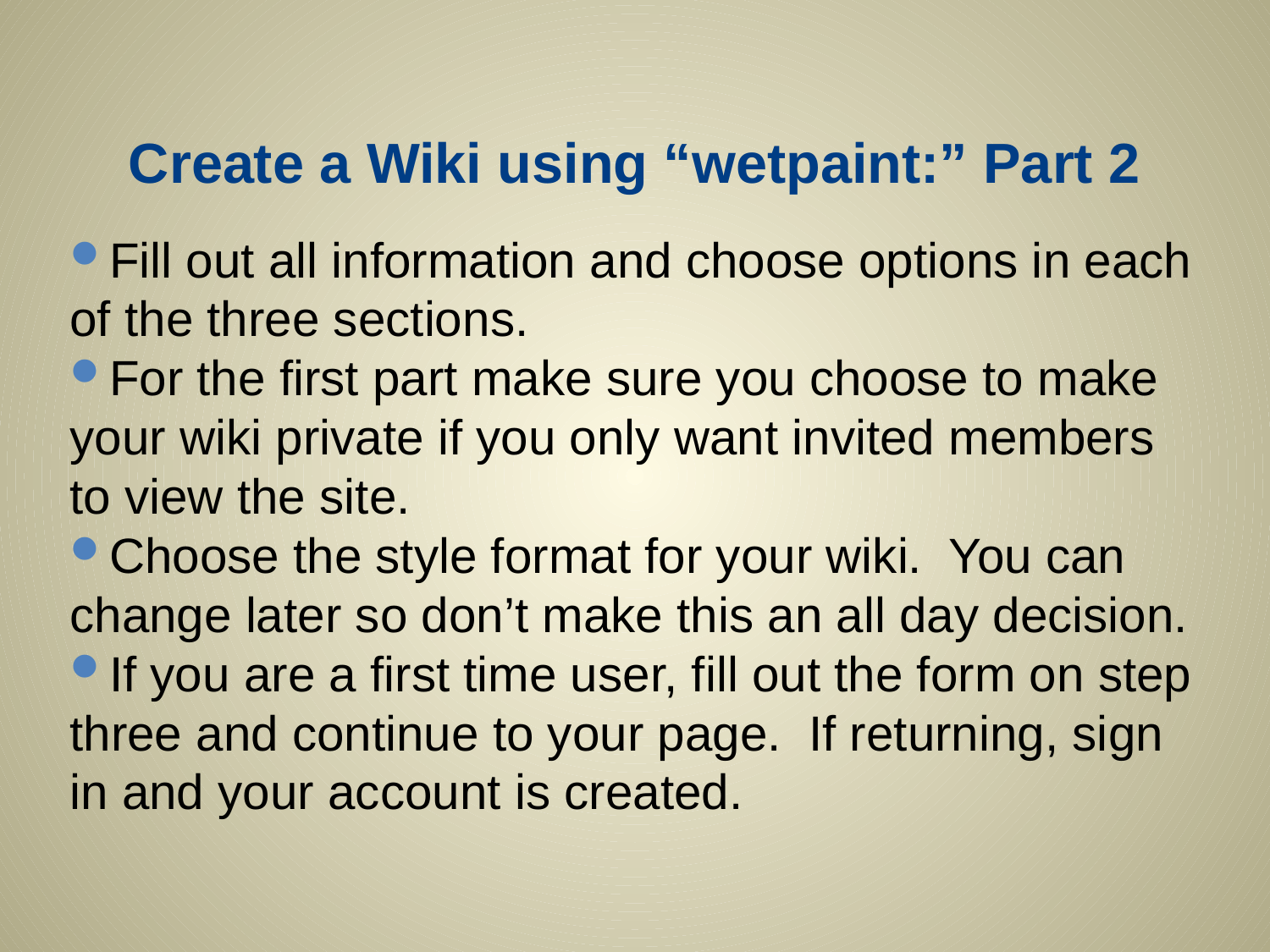

# Create a Wiki using “wetpaint:” Part 2
Fill out all information and choose options in each of the three sections.
For the first part make sure you choose to make your wiki private if you only want invited members to view the site.
Choose the style format for your wiki.  You can change later so don’t make this an all day decision.
If you are a first time user, fill out the form on step three and continue to your page.  If returning, sign in and your account is created.